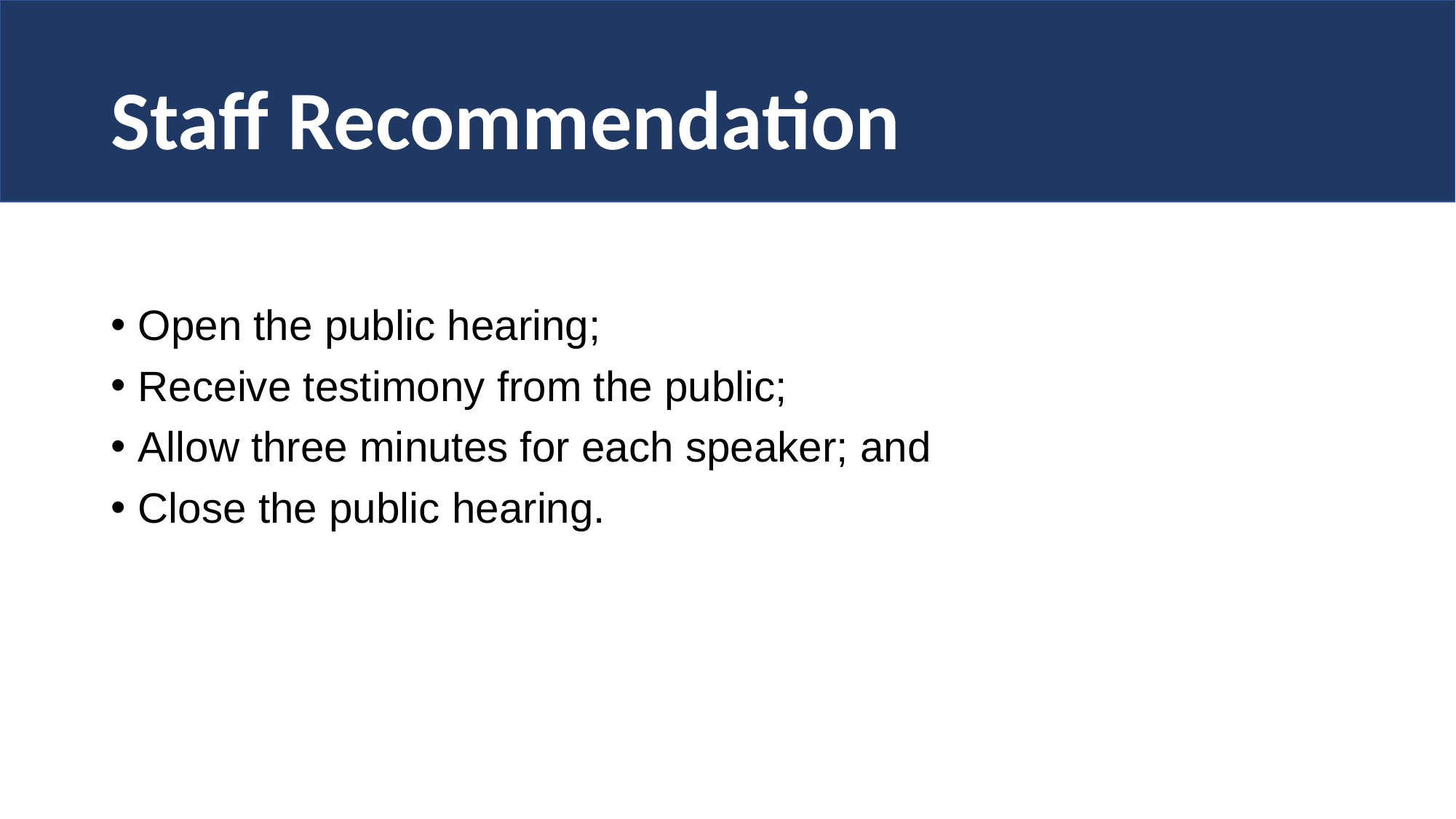

# Staff Recommendation

Open the public hearing;
Receive testimony from the public;
Allow three minutes for each speaker; and
Close the public hearing.